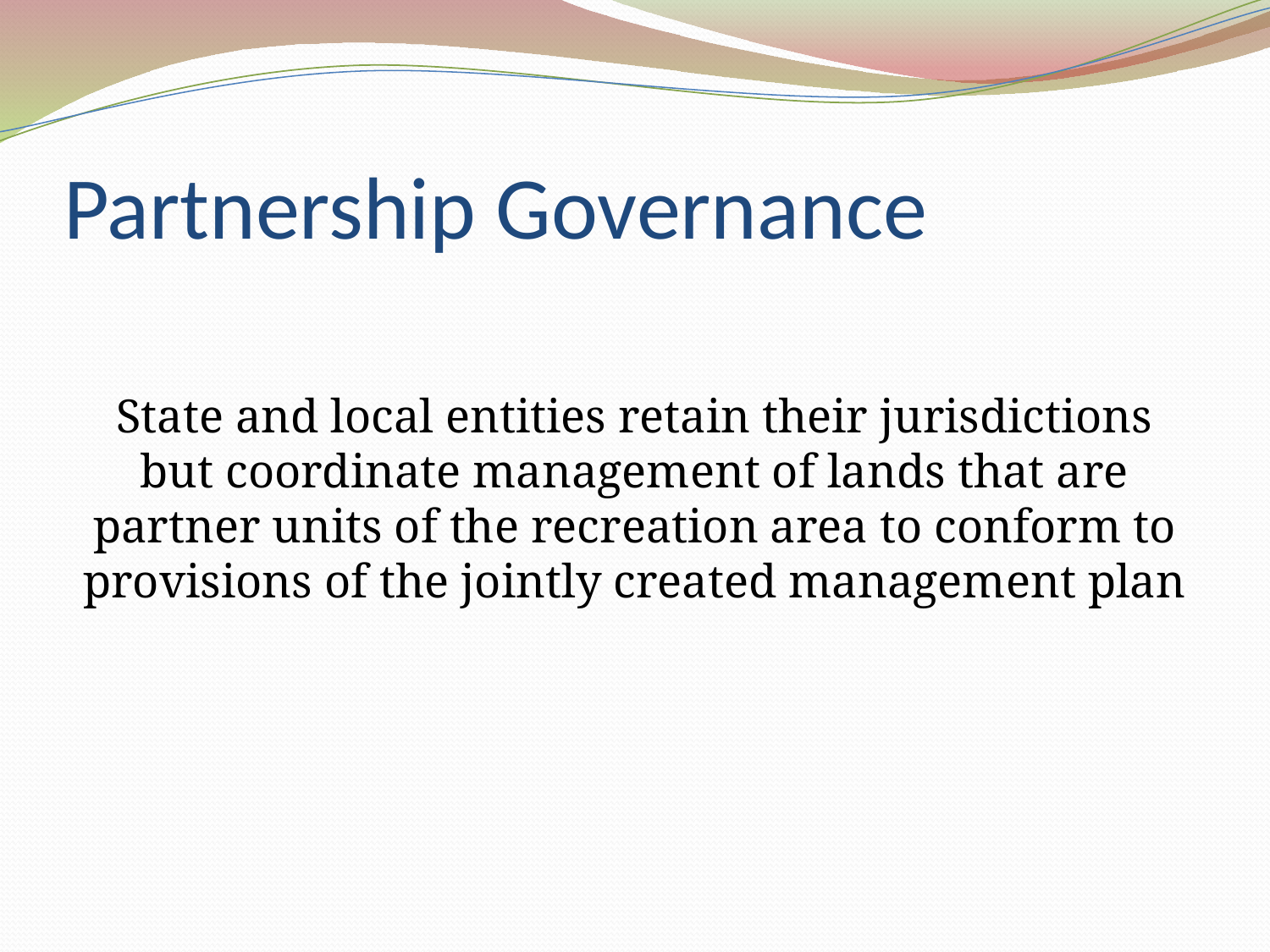

# Partnership Governance
State and local entities retain their jurisdictions but coordinate management of lands that are partner units of the recreation area to conform to provisions of the jointly created management plan